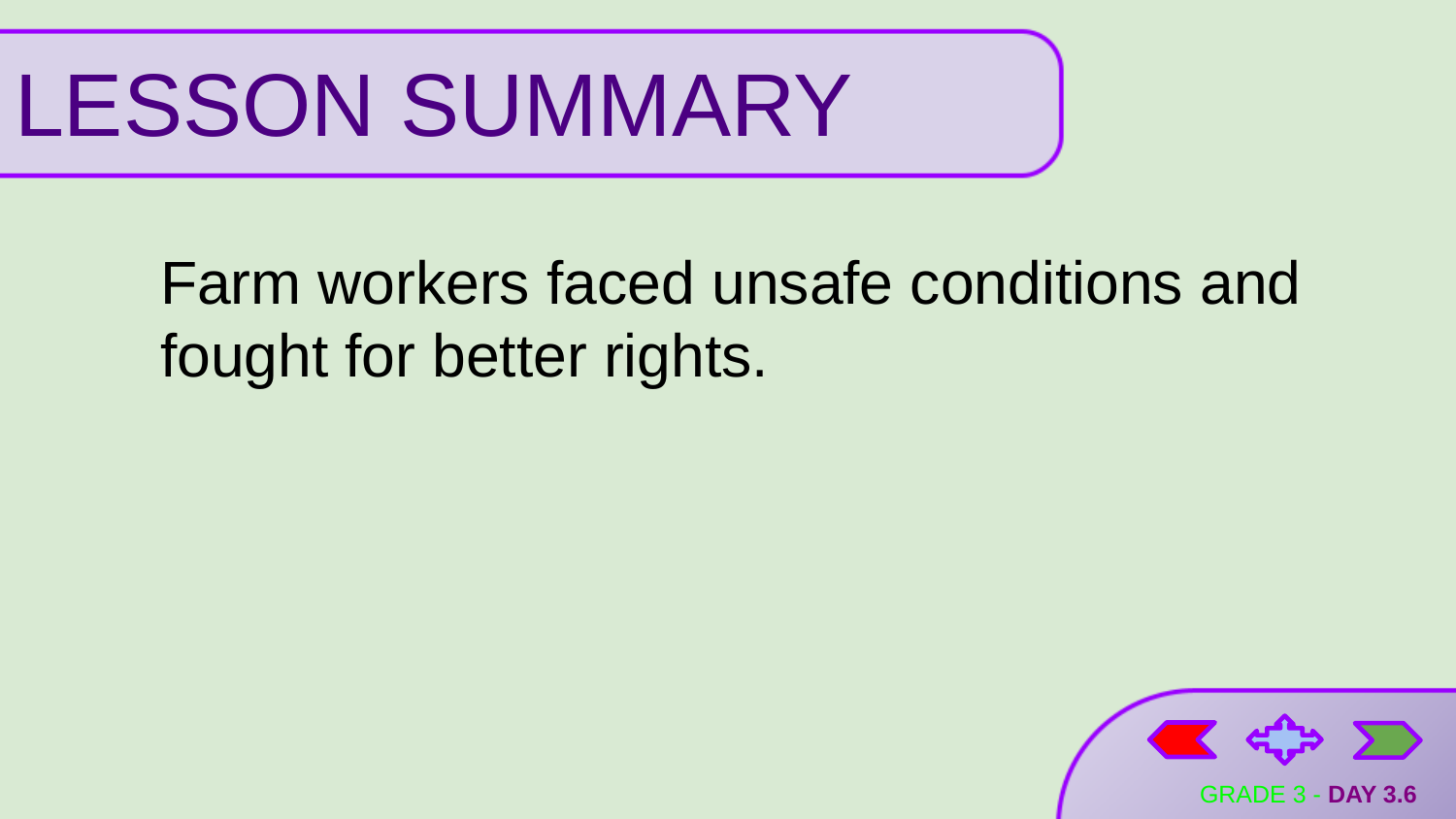

# LESSON SUMMARY

Farm workers faced unsafe conditions and fought for better rights.

GRADE 3 - DAY 3.6